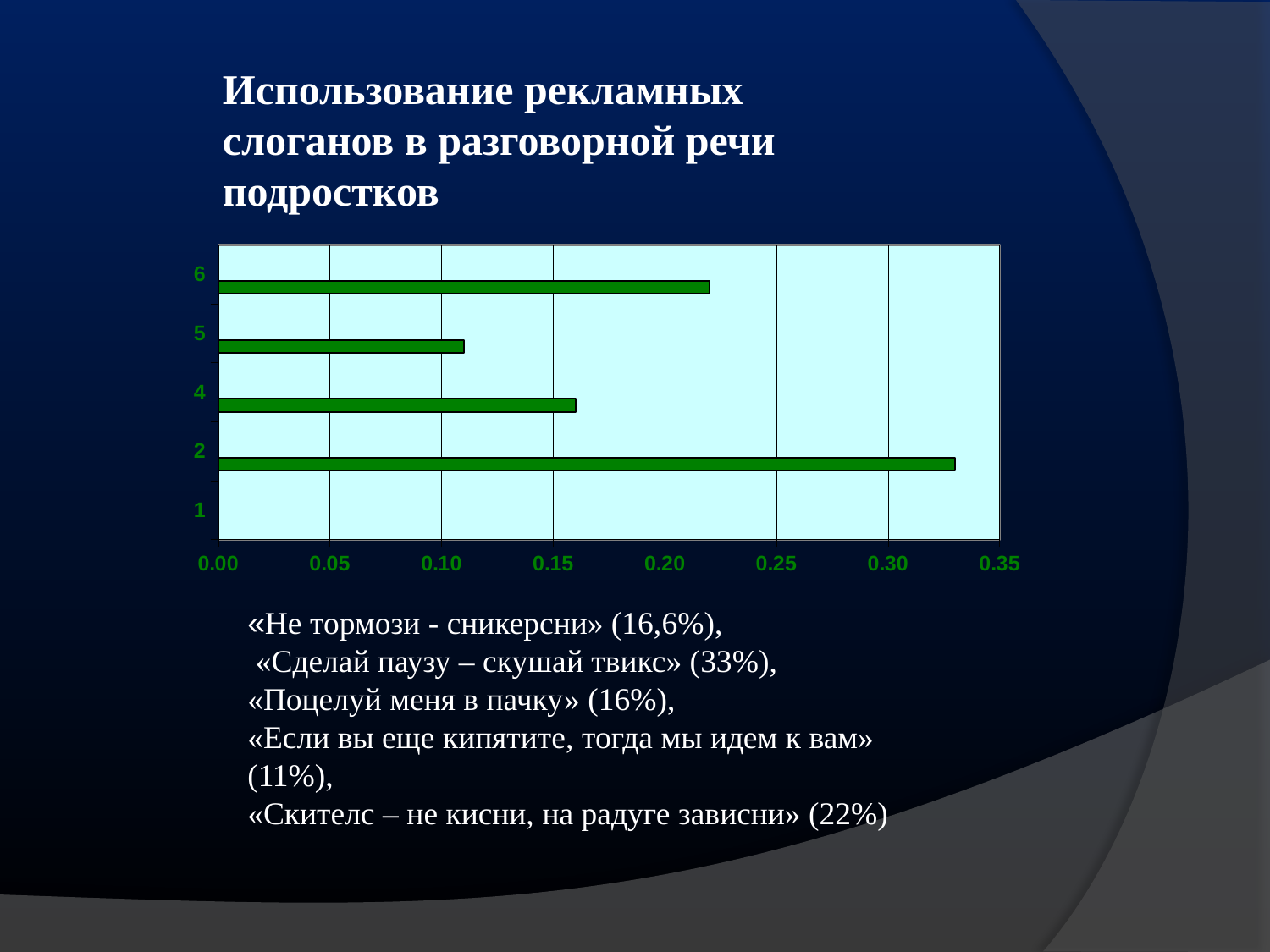

Использование рекламных слоганов в разговорной речи подростков

### Chart

| Category |  |  |  |
|---|---|---|---|
| 1 | 0.0 | None | None |
| 2 | 0.33 | None | None |
| 4 | 0.16 | None | None |
| 5 | 0.11 | None | None |
| 6 | 0.22 | None | None |
«Не тормози - сникерсни» (16,6%),
 «Сделай паузу – скушай твикс» (33%),
«Поцелуй меня в пачку» (16%),
«Если вы еще кипятите, тогда мы идем к вам» (11%),
«Скителс – не кисни, на радуге зависни» (22%)